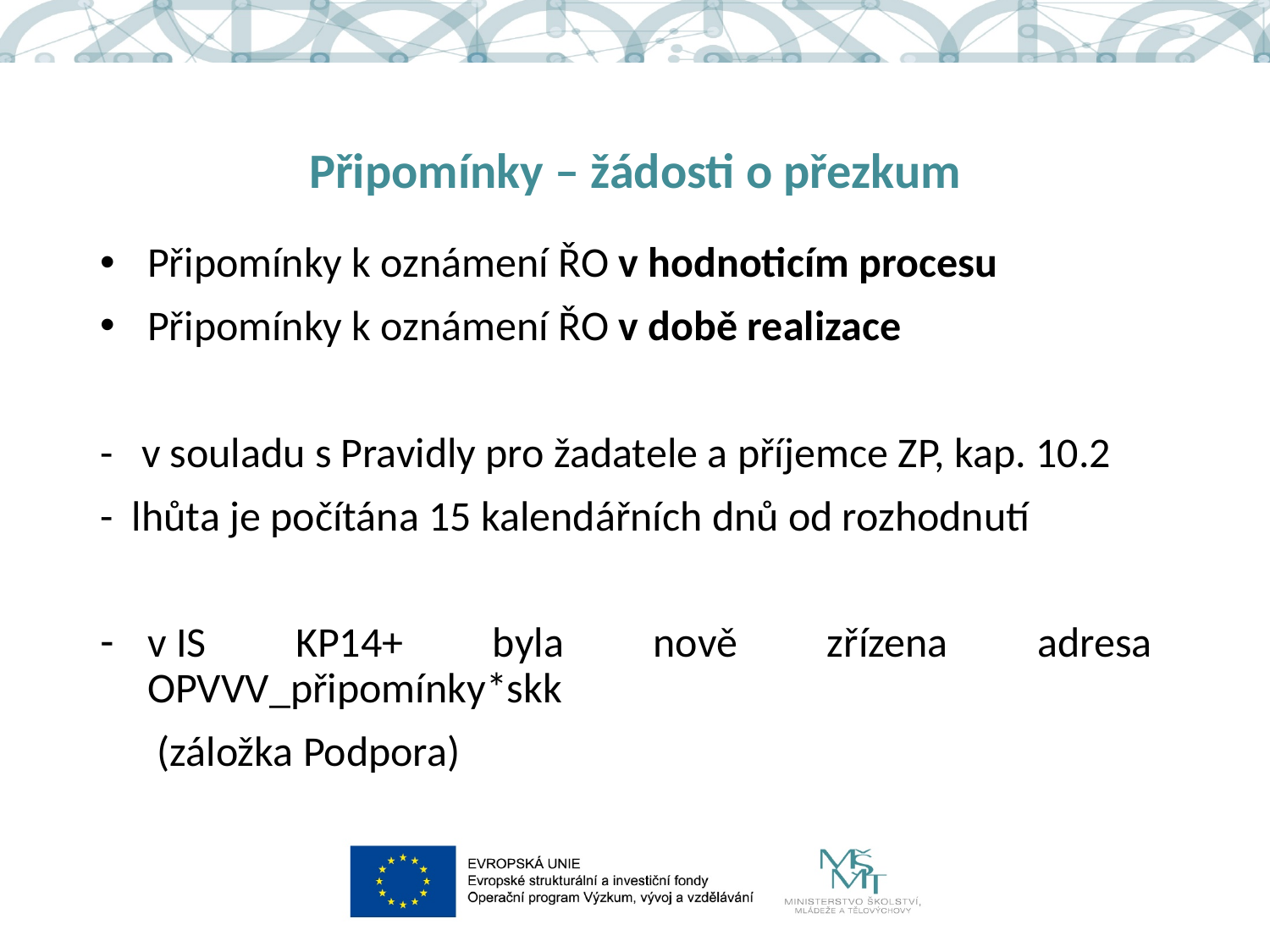

# Připomínky – žádosti o přezkum
Připomínky k oznámení ŘO v hodnoticím procesu
Připomínky k oznámení ŘO v době realizace

-   v souladu s Pravidly pro žadatele a příjemce ZP, kap. 10.2
-  lhůta je počítána 15 kalendářních dnů od rozhodnutí

v IS KP14+ byla nově zřízena adresa OPVVV_připomínky*skk
      (záložka Podpora)